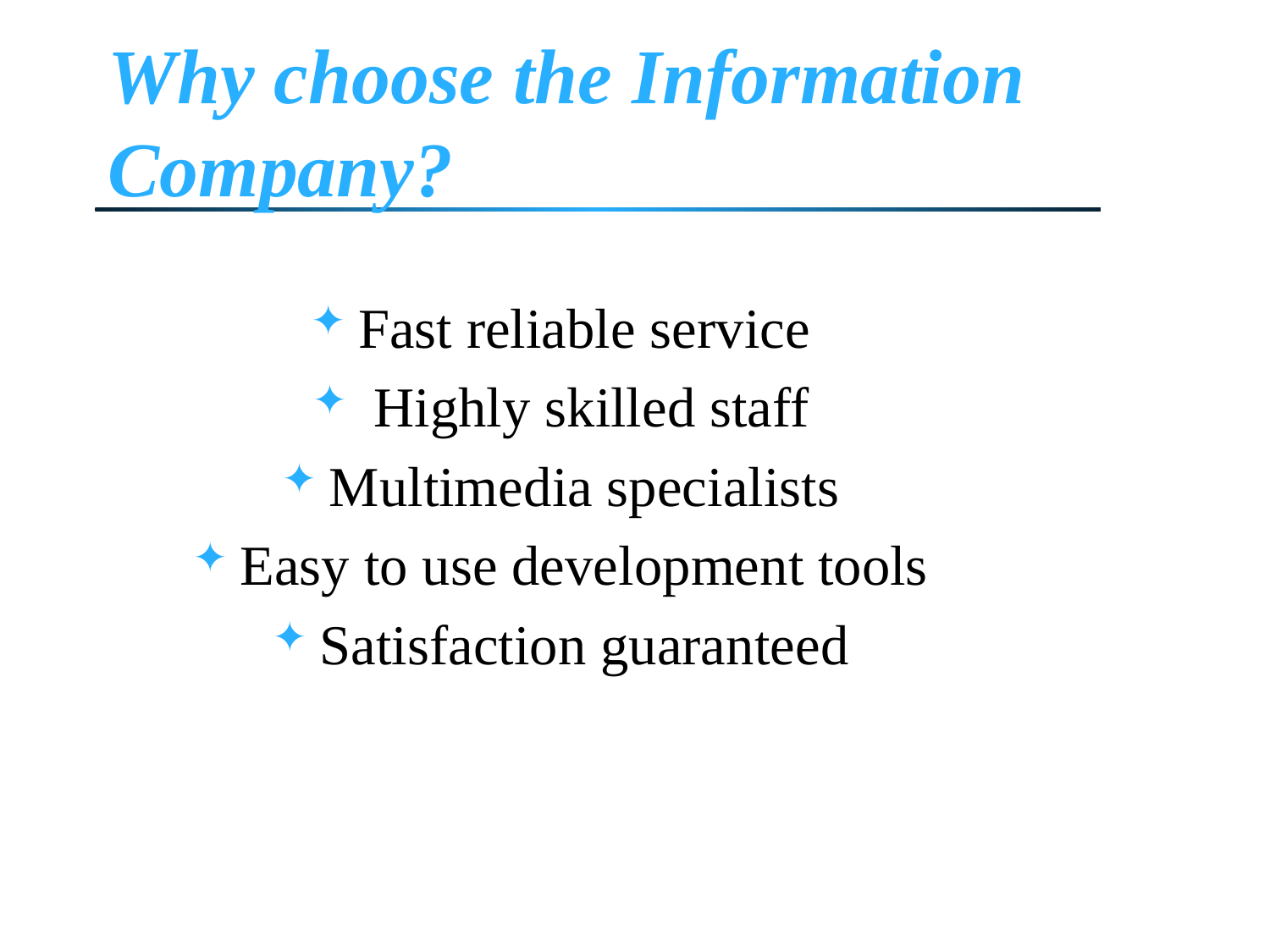

# Why choose the Information Company?
Fast reliable service
 Highly skilled staff
Multimedia specialists
Easy to use development tools
Satisfaction guaranteed